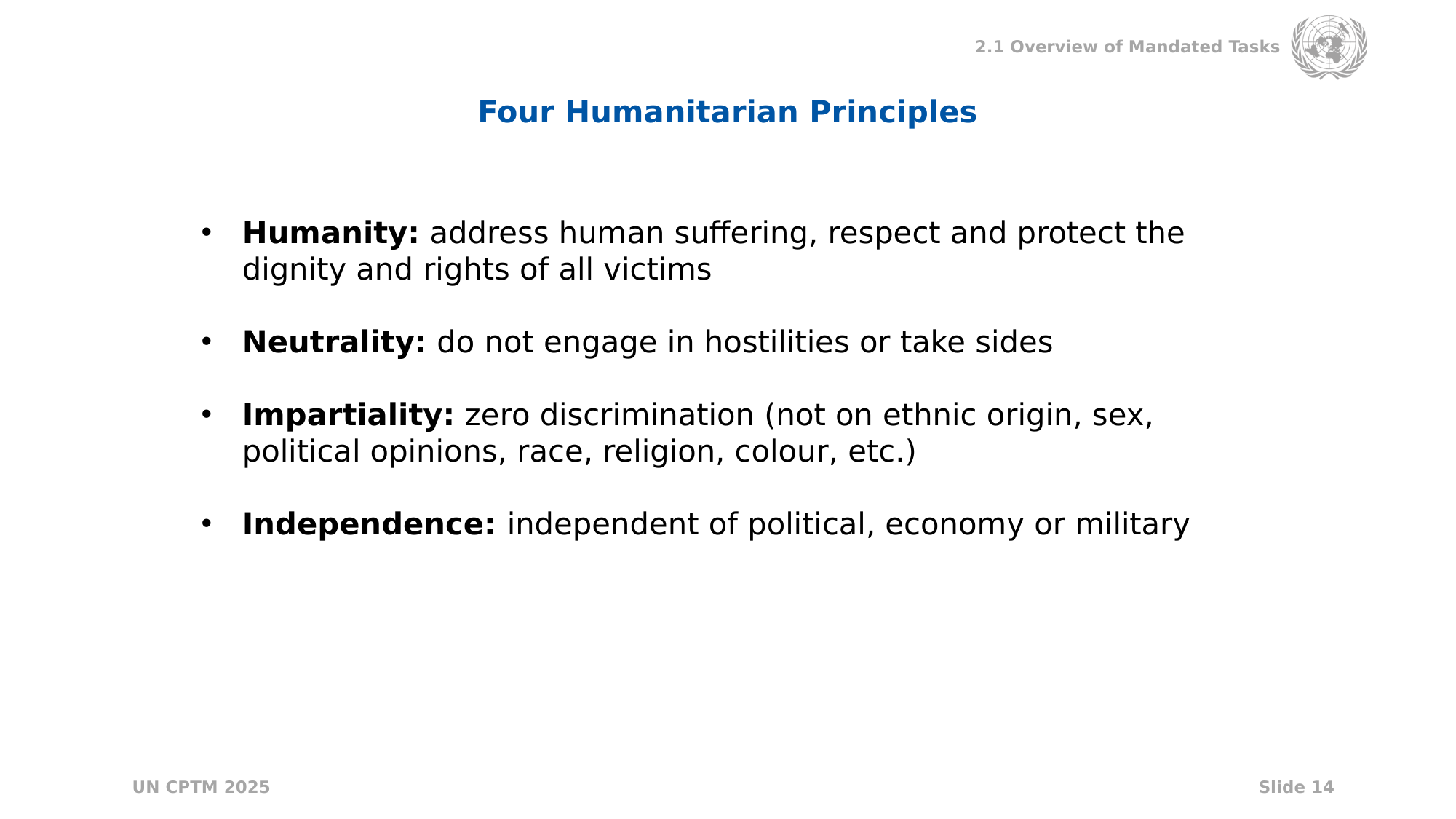

Four Humanitarian Principles
Humanity: address human suffering, respect and protect the dignity and rights of all victims
Neutrality: do not engage in hostilities or take sides
Impartiality: zero discrimination (not on ethnic origin, sex, political opinions, race, religion, colour, etc.)
Independence: independent of political, economy or military